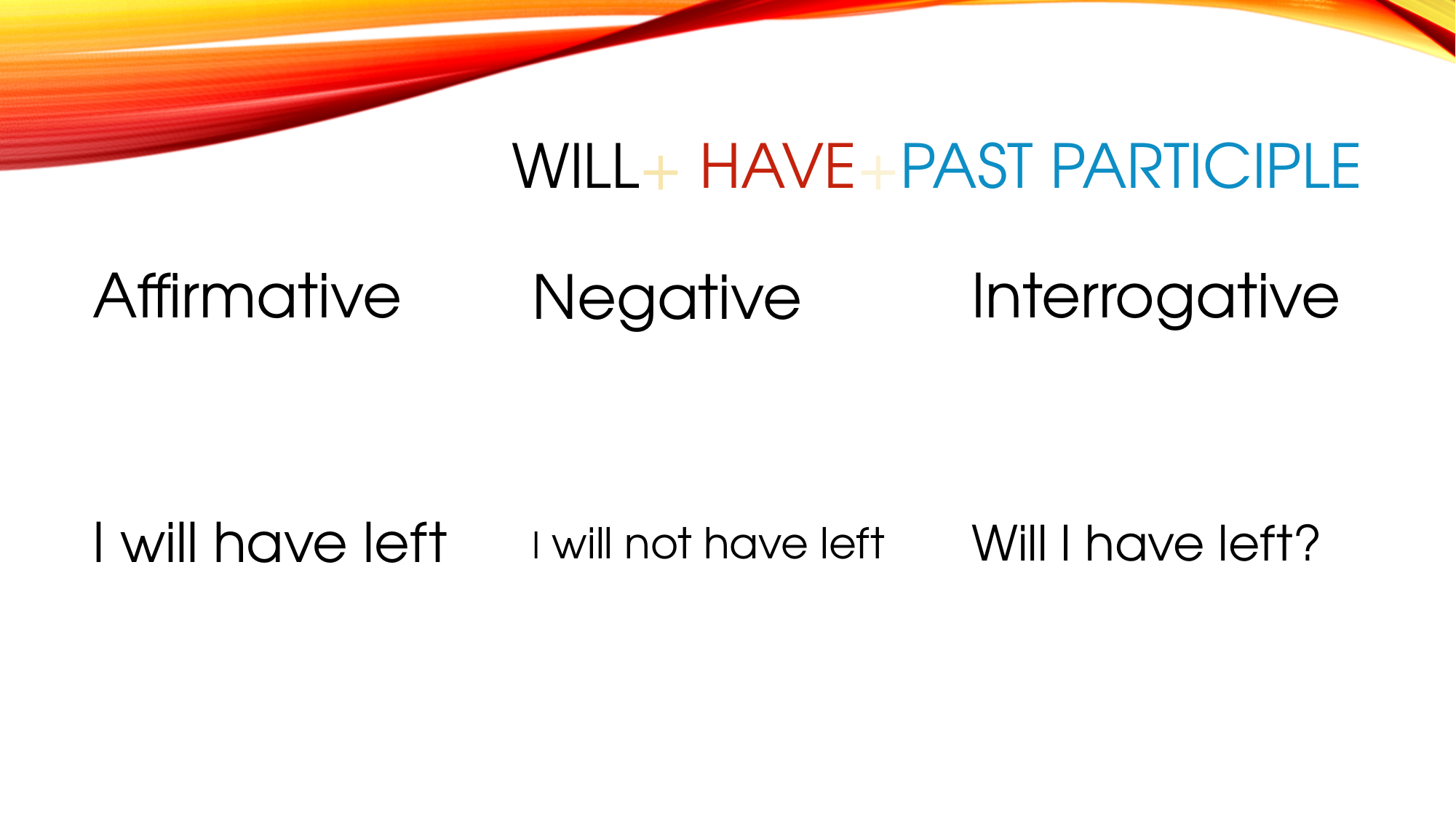

# Will+ have+Past Participle
Interrogative
Negative
Affirmative
I will not have left
I will have left
Will I have left?